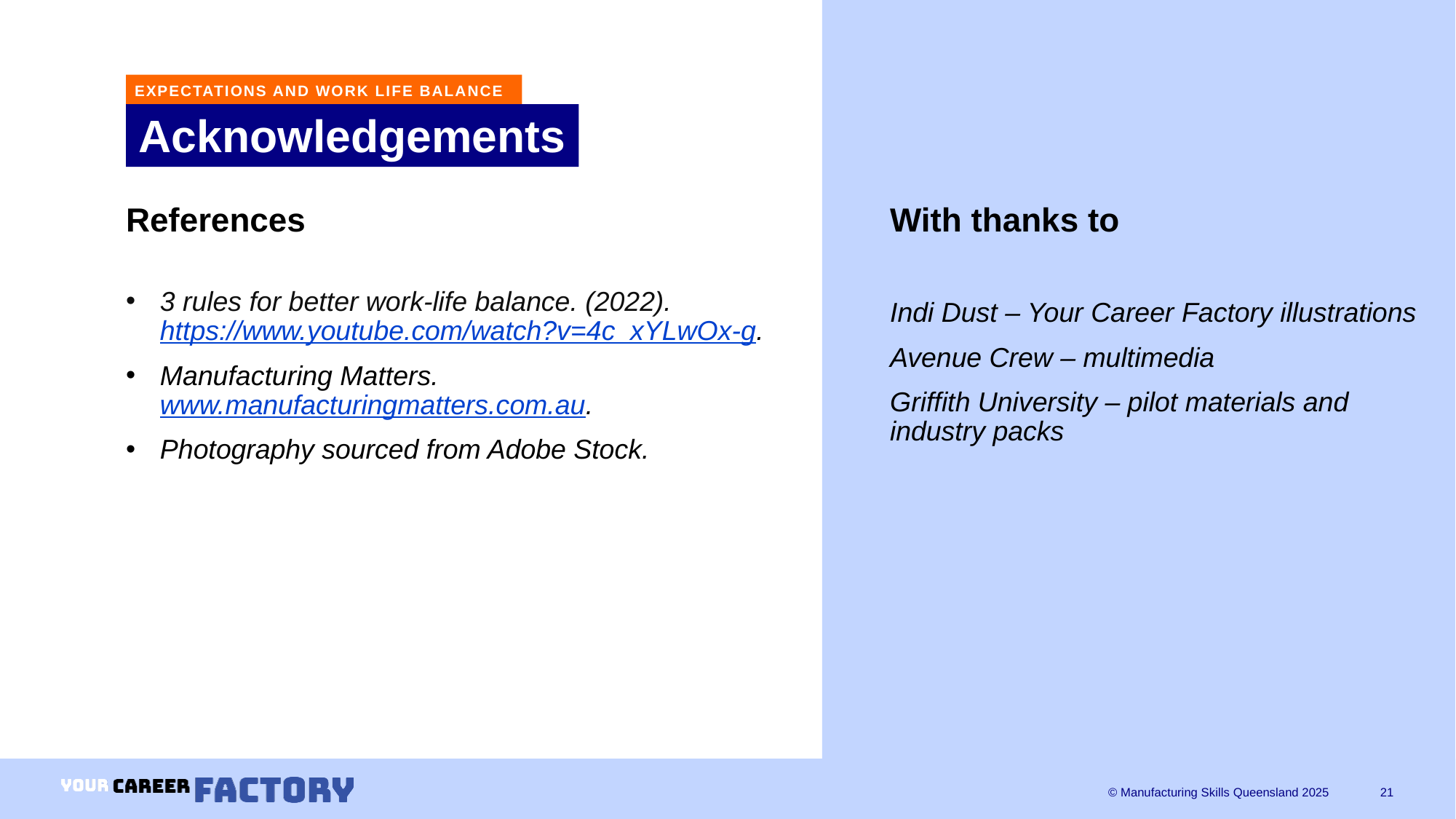

EXPECTATIONS AND WORK LIFE BALANCE
# Acknowledgements
With thanks to

Indi Dust – Your Career Factory illustrations
Avenue Crew – multimedia
Griffith University – pilot materials and industry packs
References
3 rules for better work-life balance. (2022). https://www.youtube.com/watch?v=4c_xYLwOx-g.
Manufacturing Matters. www.manufacturingmatters.com.au.
Photography sourced from Adobe Stock.